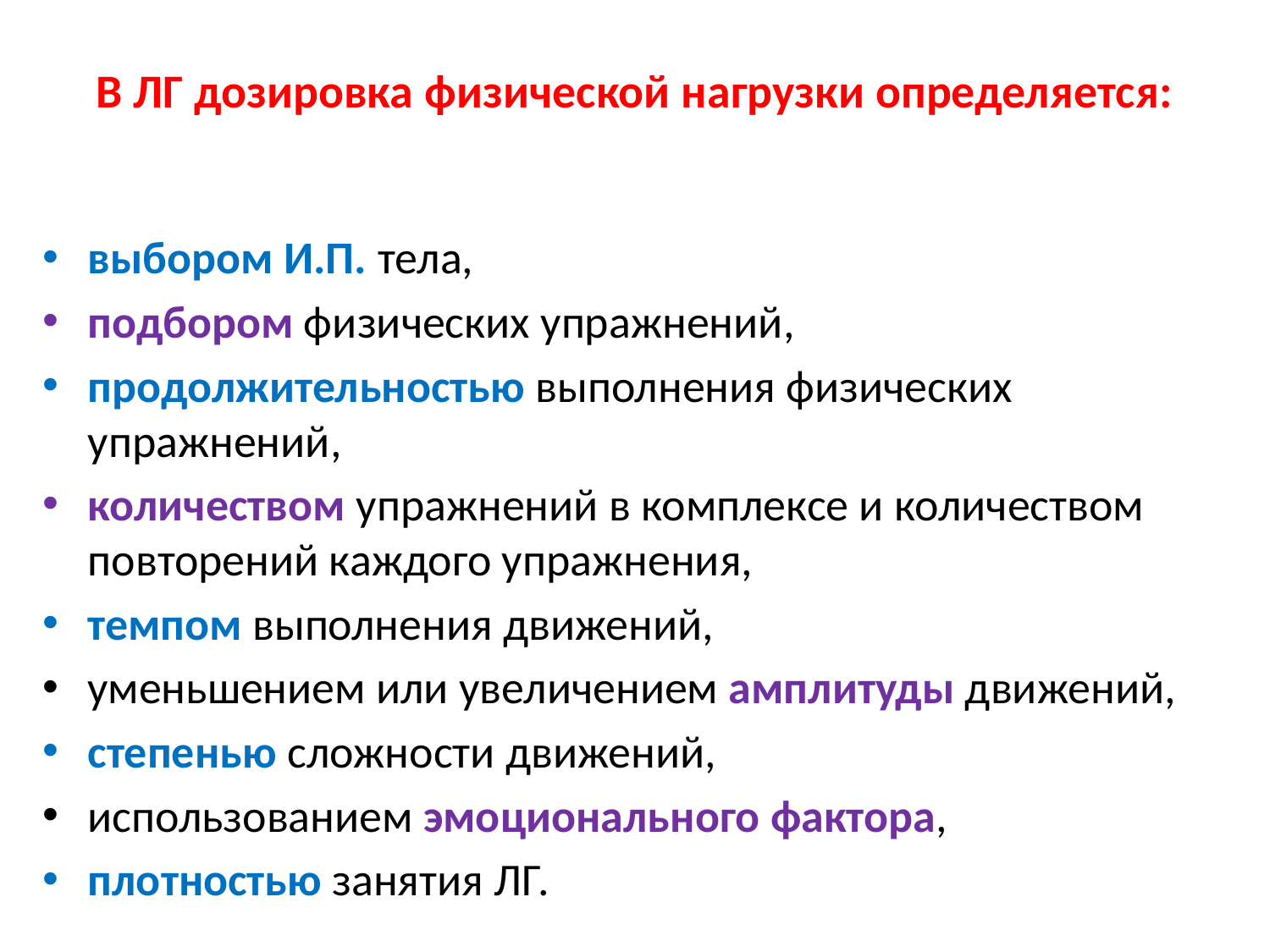

# В ЛГ дозировка физической нагрузки определяется:
выбором И.П. тела,
подбором физических упражнений,
продолжительностью выполнения физических упражнений,
количеством упражнений в комплексе и количеством повторений каждого упражнения,
темпом выполнения движений,
уменьшением или увеличением амплитуды движений,
степенью сложности движений,
использованием эмоционального фактора,
плотностью занятия ЛГ.